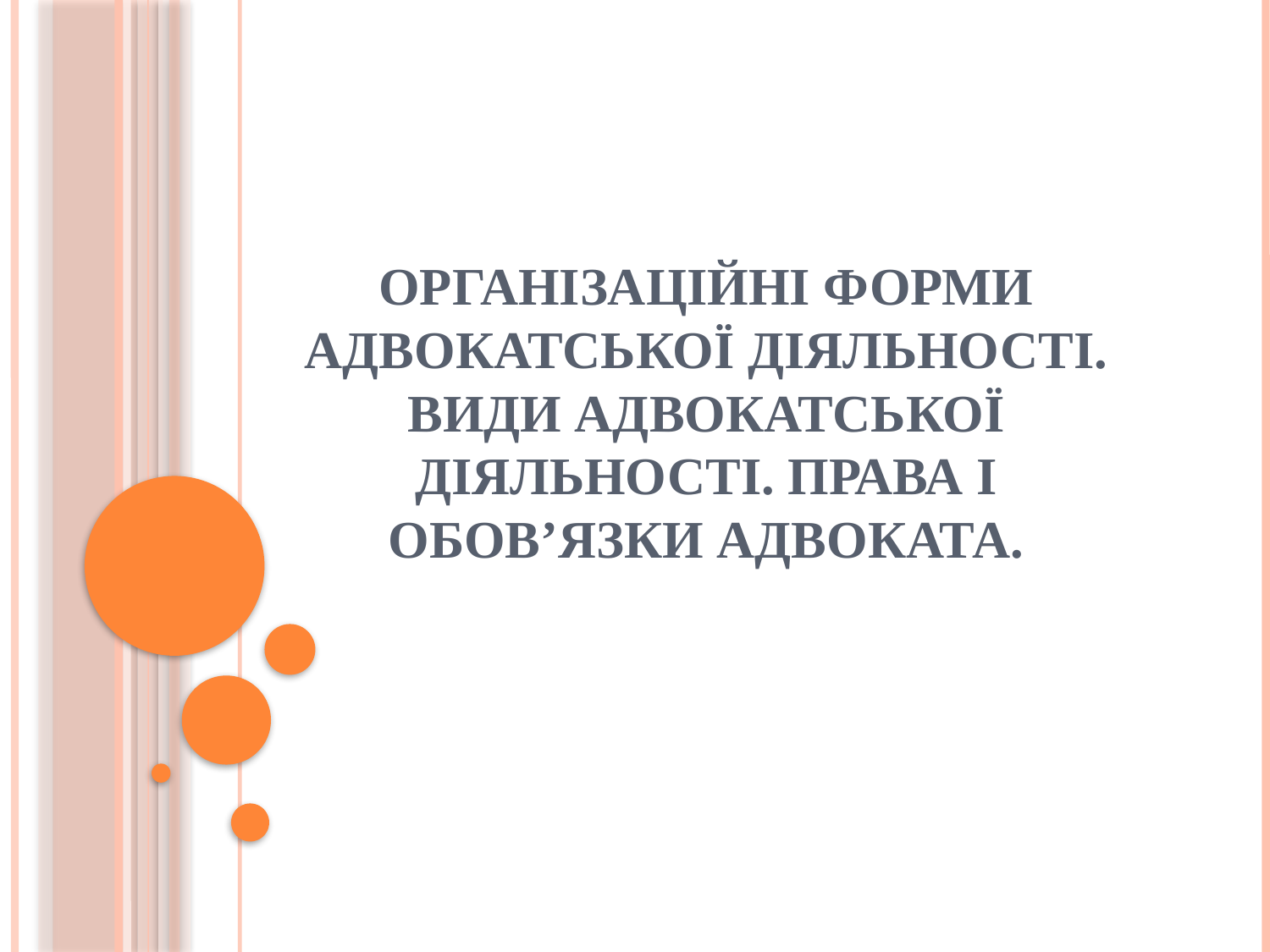

# ОРГАНІЗАЦІЙНІ ФОРМИ АДВОКАТСЬКОЇ ДІЯЛЬНОСТІ. ВИДИ АДВОКАТСЬКОЇ ДІЯЛЬНОСТІ. ПРАВА І ОБОВ’ЯЗКИ АДВОКАТА.